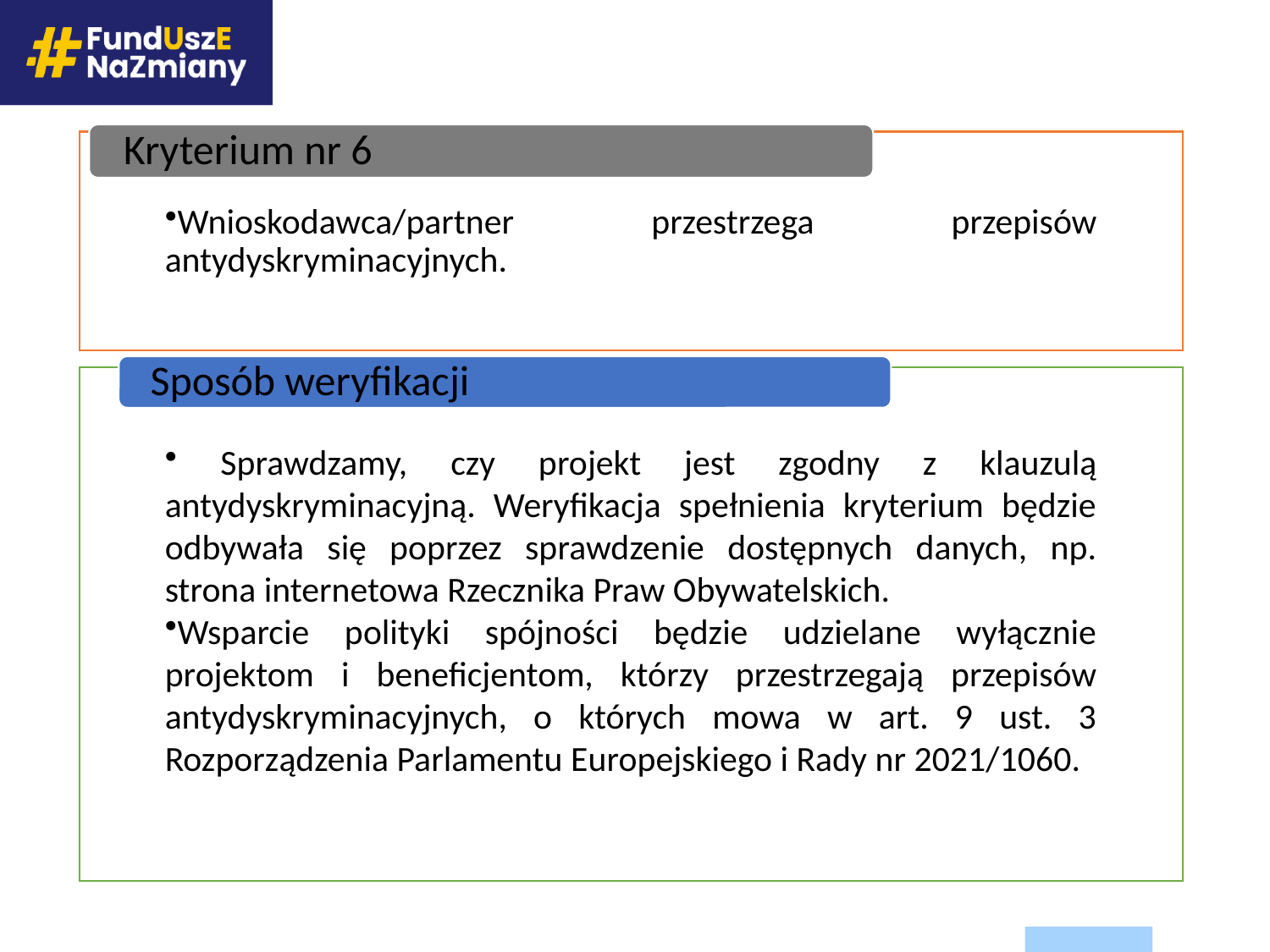

Wnioskodawca/partner przestrzega przepisów antydyskryminacyjnych.

Kryterium nr 6
 Sprawdzamy, czy projekt jest zgodny z klauzulą antydyskryminacyjną. Weryfikacja spełnienia kryterium będzie odbywała się poprzez sprawdzenie dostępnych danych, np. strona internetowa Rzecznika Praw Obywatelskich.
Wsparcie polityki spójności będzie udzielane wyłącznie projektom i beneficjentom, którzy przestrzegają przepisów antydyskryminacyjnych, o których mowa w art. 9 ust. 3 Rozporządzenia Parlamentu Europejskiego i Rady nr 2021/1060.
Sposób weryfikacji